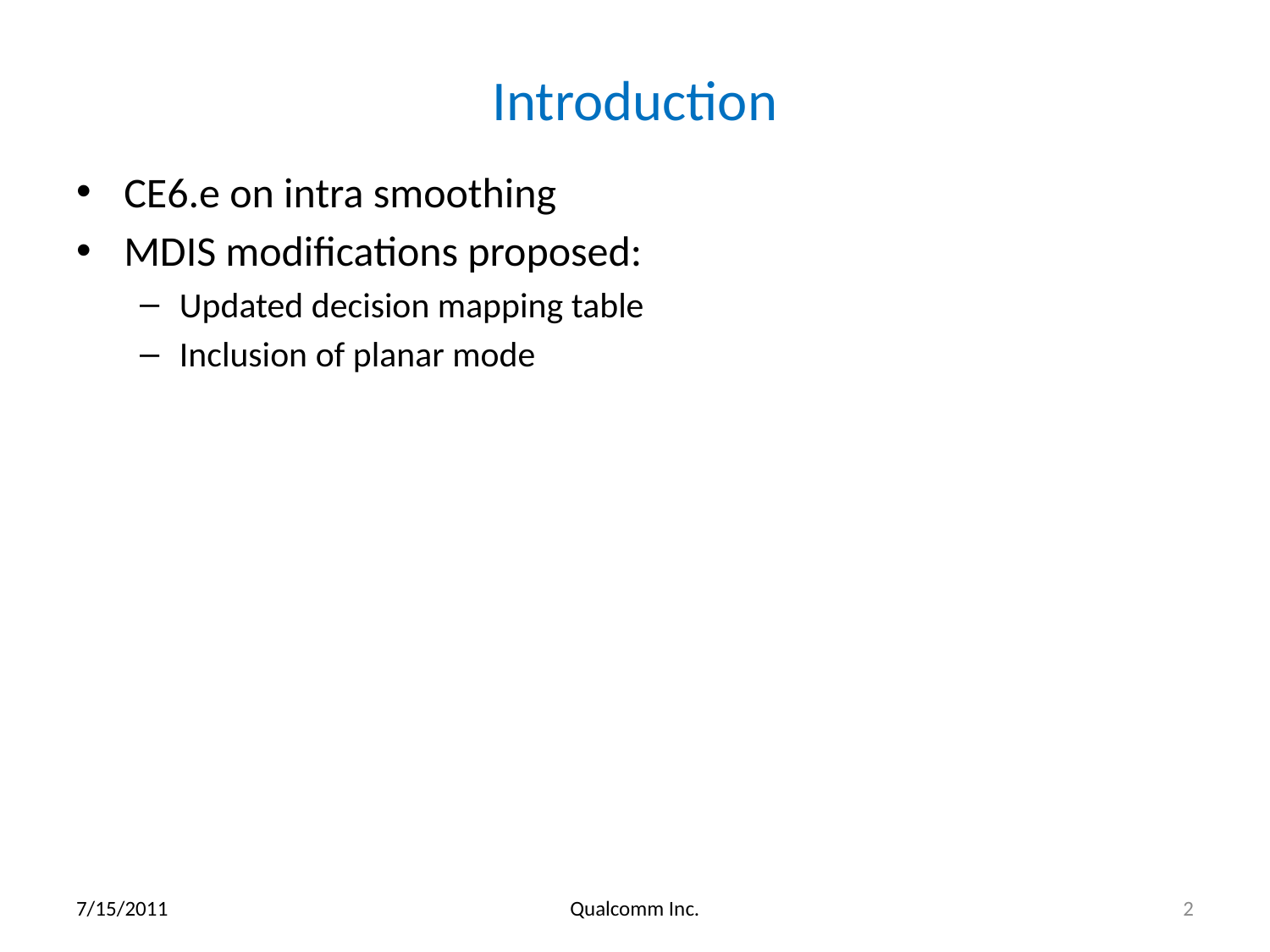

# Introduction
CE6.e on intra smoothing
MDIS modifications proposed:
Updated decision mapping table
Inclusion of planar mode
7/15/2011
Qualcomm Inc.
2